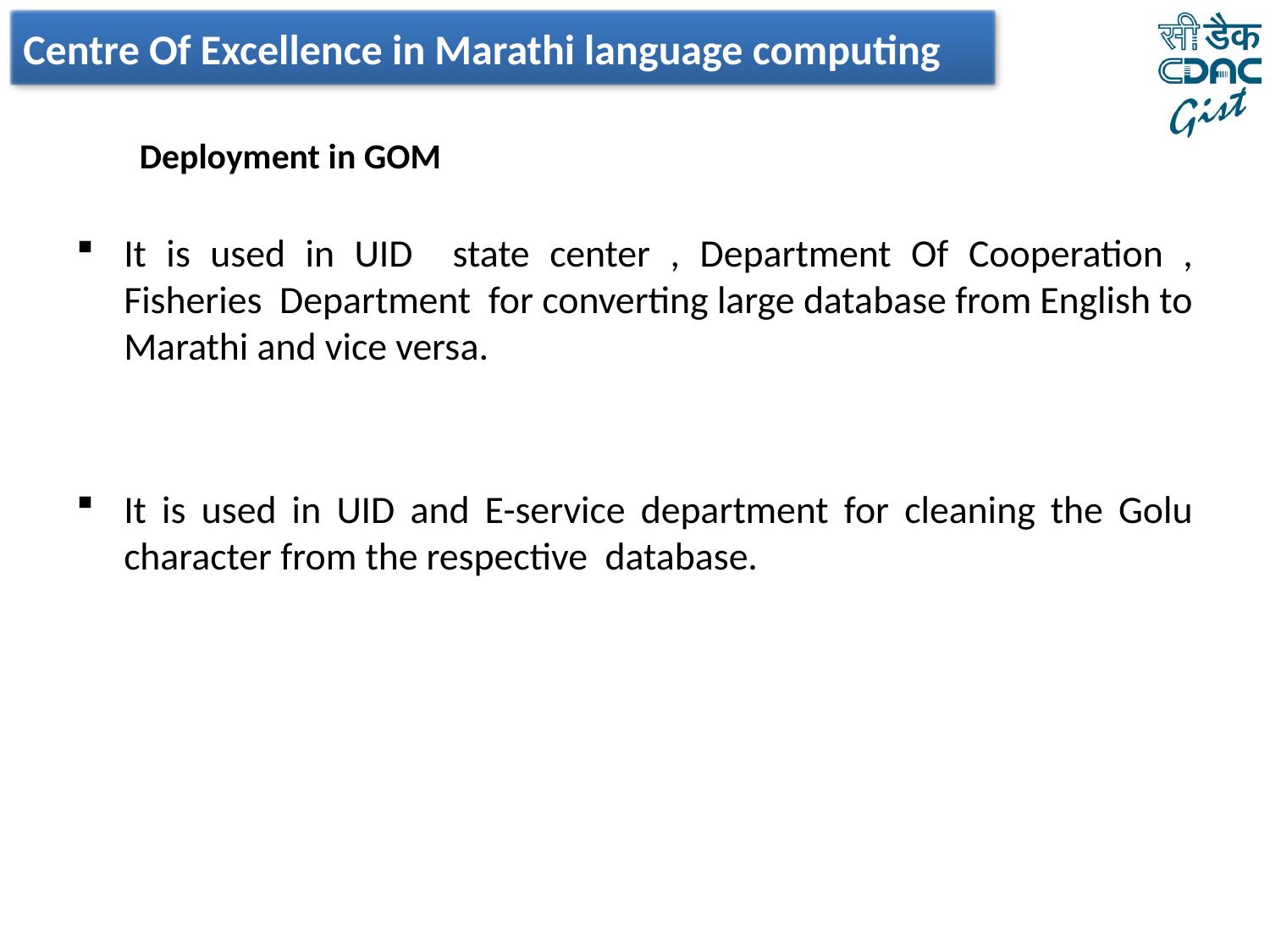

Centre Of Excellence in Marathi language computing
Deployment in GOM
It is used in UID  state center , Department Of Cooperation , Fisheries  Department  for converting large database from English to Marathi and vice versa.

It is used in UID and E-service department for cleaning the Golu character from the respective  database.